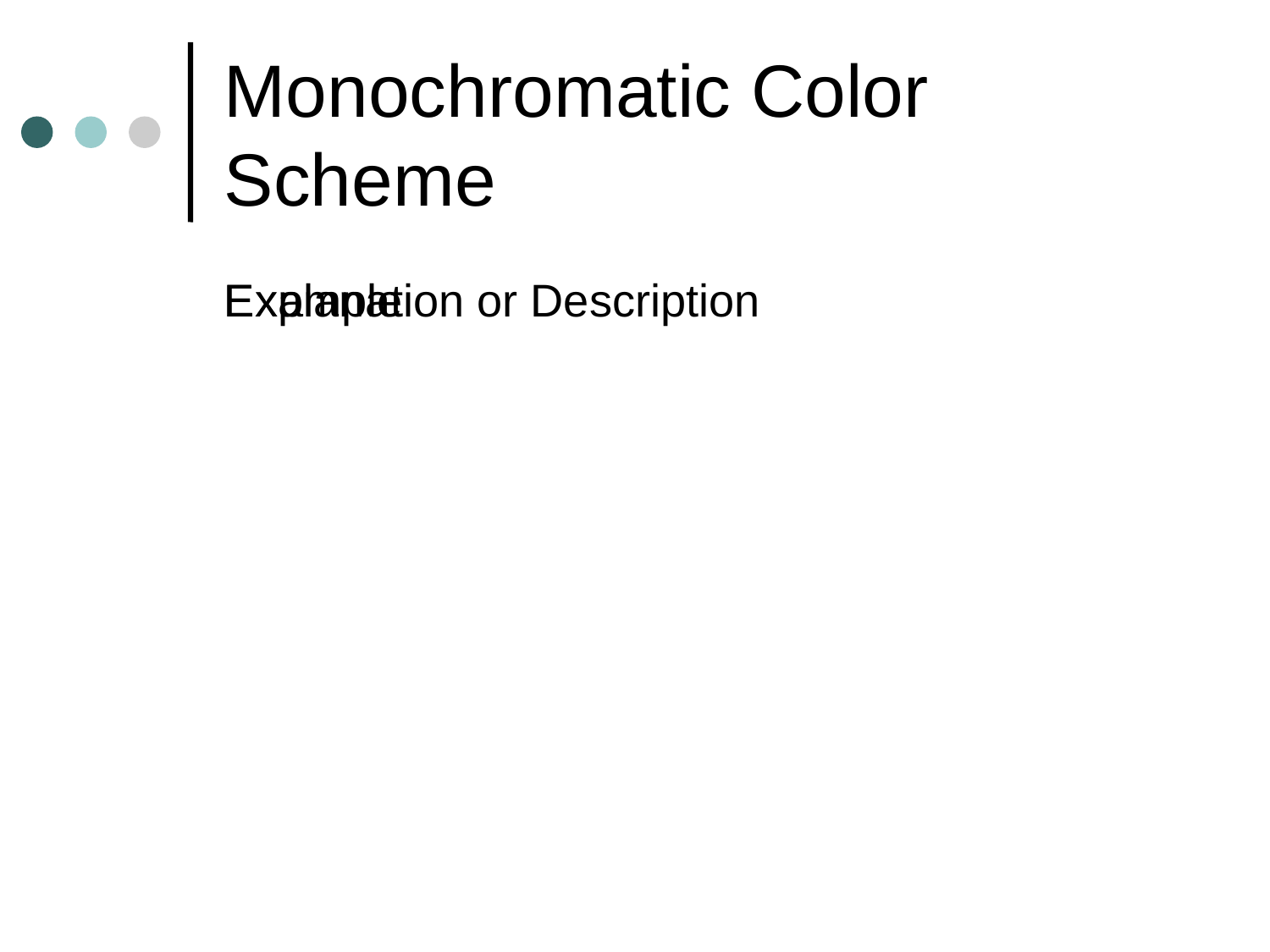

# Monochromatic Color Scheme
Explanation or Description
Example